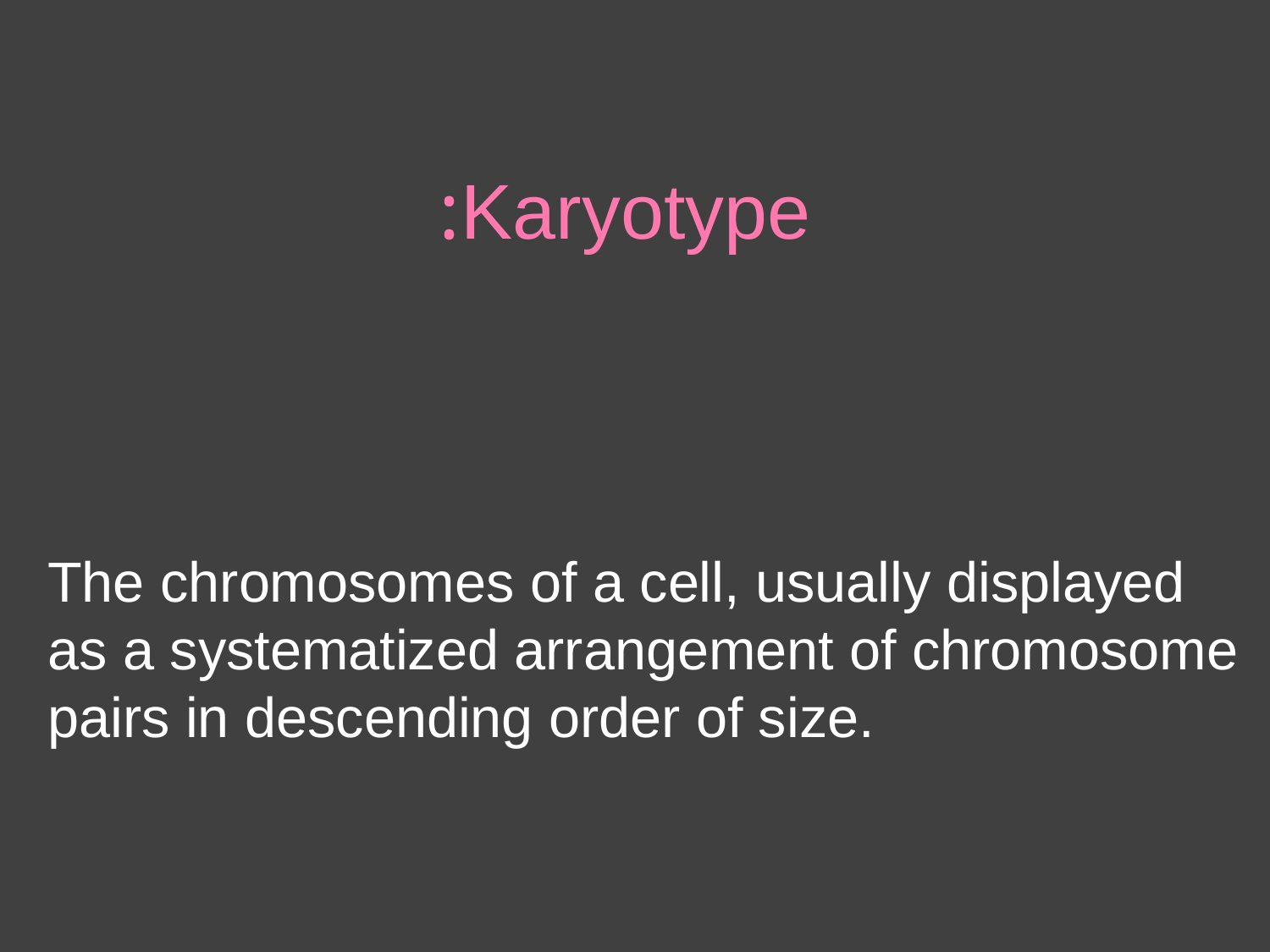

# Karyotype:
The chromosomes of a cell, usually displayed as a systematized arrangement of chromosome pairs in descending order of size.